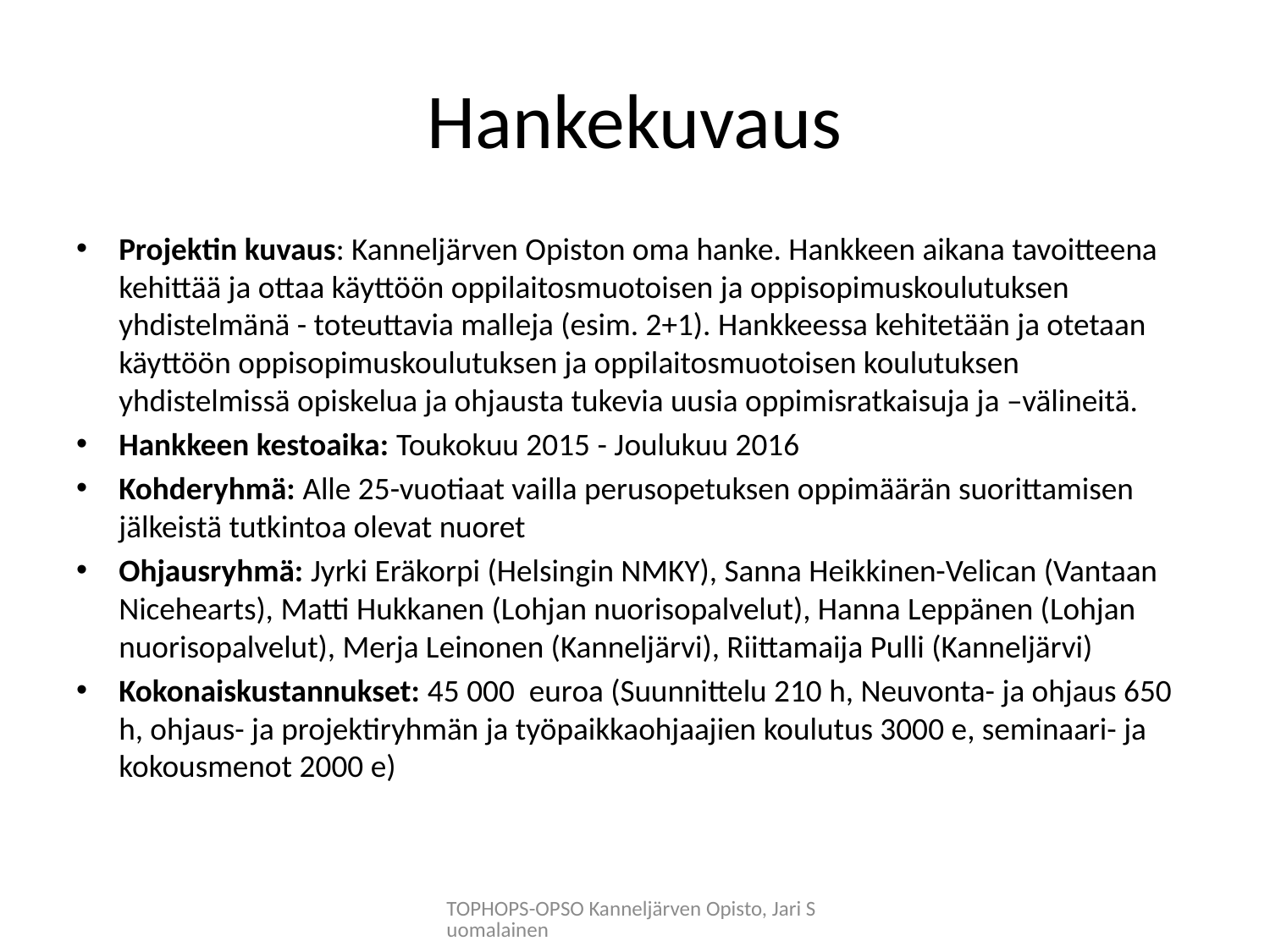

# Hankekuvaus
Projektin kuvaus: Kanneljärven Opiston oma hanke. Hankkeen aikana tavoitteena kehittää ja ottaa käyttöön oppilaitosmuotoisen ja oppisopimuskoulutuksen yhdistelmänä - toteuttavia malleja (esim. 2+1). Hankkeessa kehitetään ja otetaan käyttöön oppisopimuskoulutuksen ja oppilaitosmuotoisen koulutuksen yhdistelmissä opiskelua ja ohjausta tukevia uusia oppimisratkaisuja ja –välineitä.
Hankkeen kestoaika: Toukokuu 2015 - Joulukuu 2016
Kohderyhmä: Alle 25-vuotiaat vailla perusopetuksen oppimäärän suorittamisen jälkeistä tutkintoa olevat nuoret
Ohjausryhmä: Jyrki Eräkorpi (Helsingin NMKY), Sanna Heikkinen-Velican (Vantaan Nicehearts), Matti Hukkanen (Lohjan nuorisopalvelut), Hanna Leppänen (Lohjan nuorisopalvelut), Merja Leinonen (Kanneljärvi), Riittamaija Pulli (Kanneljärvi)
Kokonaiskustannukset: 45 000  euroa (Suunnittelu 210 h, Neuvonta- ja ohjaus 650 h, ohjaus- ja projektiryhmän ja työpaikkaohjaajien koulutus 3000 e, seminaari- ja kokousmenot 2000 e)

TOPHOPS-OPSO Kanneljärven Opisto, Jari Suomalainen